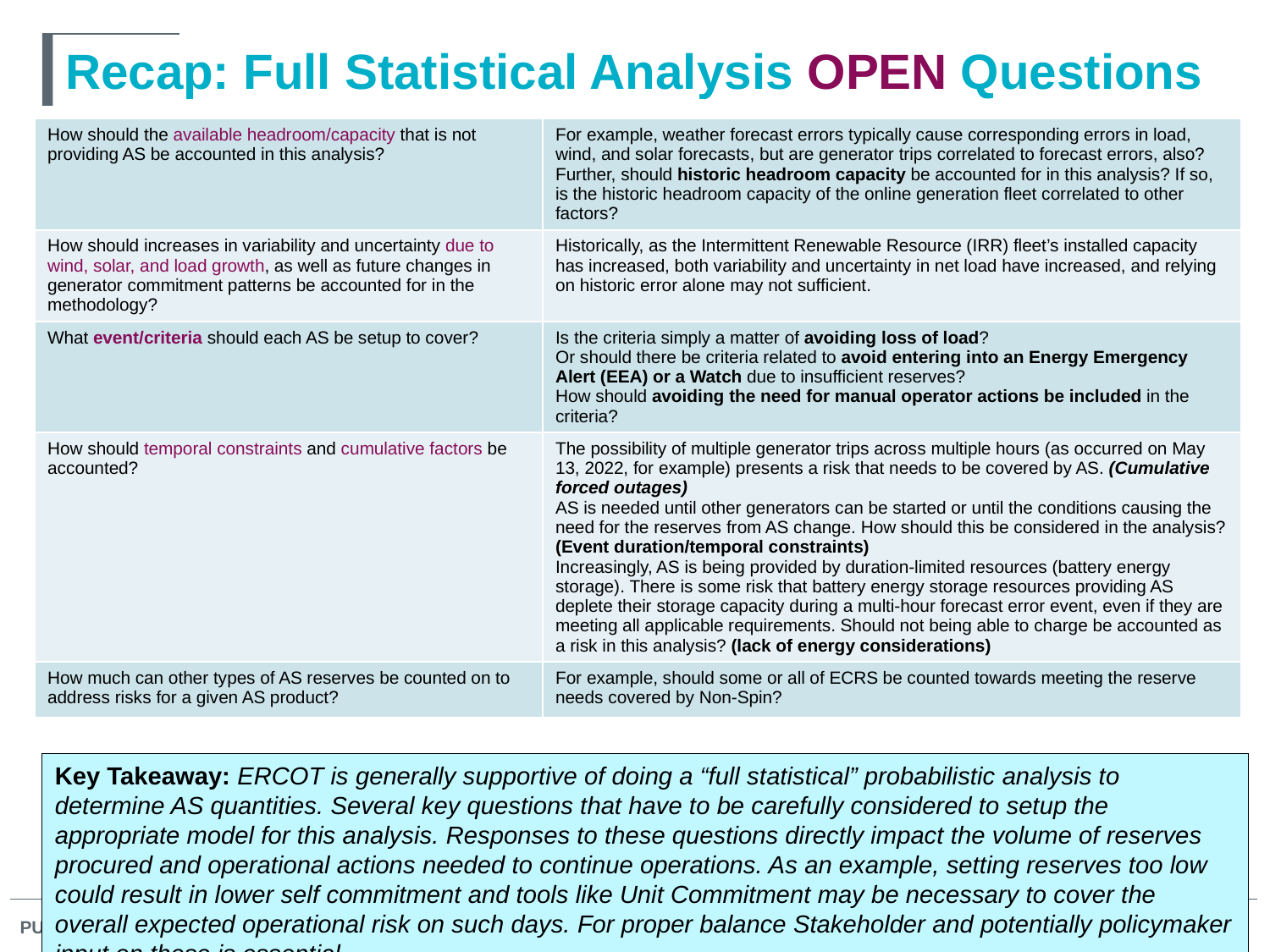

# Recap: Full Statistical Analysis OPEN Questions
| How should the available headroom/capacity that is not providing AS be accounted in this analysis? | For example, weather forecast errors typically cause corresponding errors in load, wind, and solar forecasts, but are generator trips correlated to forecast errors, also? Further, should historic headroom capacity be accounted for in this analysis? If so, is the historic headroom capacity of the online generation fleet correlated to other factors? |
| --- | --- |
| How should increases in variability and uncertainty due to wind, solar, and load growth, as well as future changes in generator commitment patterns be accounted for in the methodology? | Historically, as the Intermittent Renewable Resource (IRR) fleet’s installed capacity has increased, both variability and uncertainty in net load have increased, and relying on historic error alone may not sufficient. |
| What event/criteria should each AS be setup to cover? | Is the criteria simply a matter of avoiding loss of load? Or should there be criteria related to avoid entering into an Energy Emergency Alert (EEA) or a Watch due to insufficient reserves? How should avoiding the need for manual operator actions be included in the criteria? |
| How should temporal constraints and cumulative factors be accounted? | The possibility of multiple generator trips across multiple hours (as occurred on May 13, 2022, for example) presents a risk that needs to be covered by AS. (Cumulative forced outages) AS is needed until other generators can be started or until the conditions causing the need for the reserves from AS change. How should this be considered in the analysis? (Event duration/temporal constraints) Increasingly, AS is being provided by duration-limited resources (battery energy storage). There is some risk that battery energy storage resources providing AS deplete their storage capacity during a multi-hour forecast error event, even if they are meeting all applicable requirements. Should not being able to charge be accounted as a risk in this analysis? (lack of energy considerations) |
| How much can other types of AS reserves be counted on to address risks for a given AS product? | For example, should some or all of ECRS be counted towards meeting the reserve needs covered by Non-Spin? |

Key Takeaway: ERCOT is generally supportive of doing a “full statistical” probabilistic analysis to determine AS quantities. Several key questions that have to be carefully considered to setup the appropriate model for this analysis. Responses to these questions directly impact the volume of reserves procured and operational actions needed to continue operations. As an example, setting reserves too low could result in lower self commitment and tools like Unit Commitment may be necessary to cover the overall expected operational risk on such days. For proper balance Stakeholder and potentially policymaker input on these is essential.
29